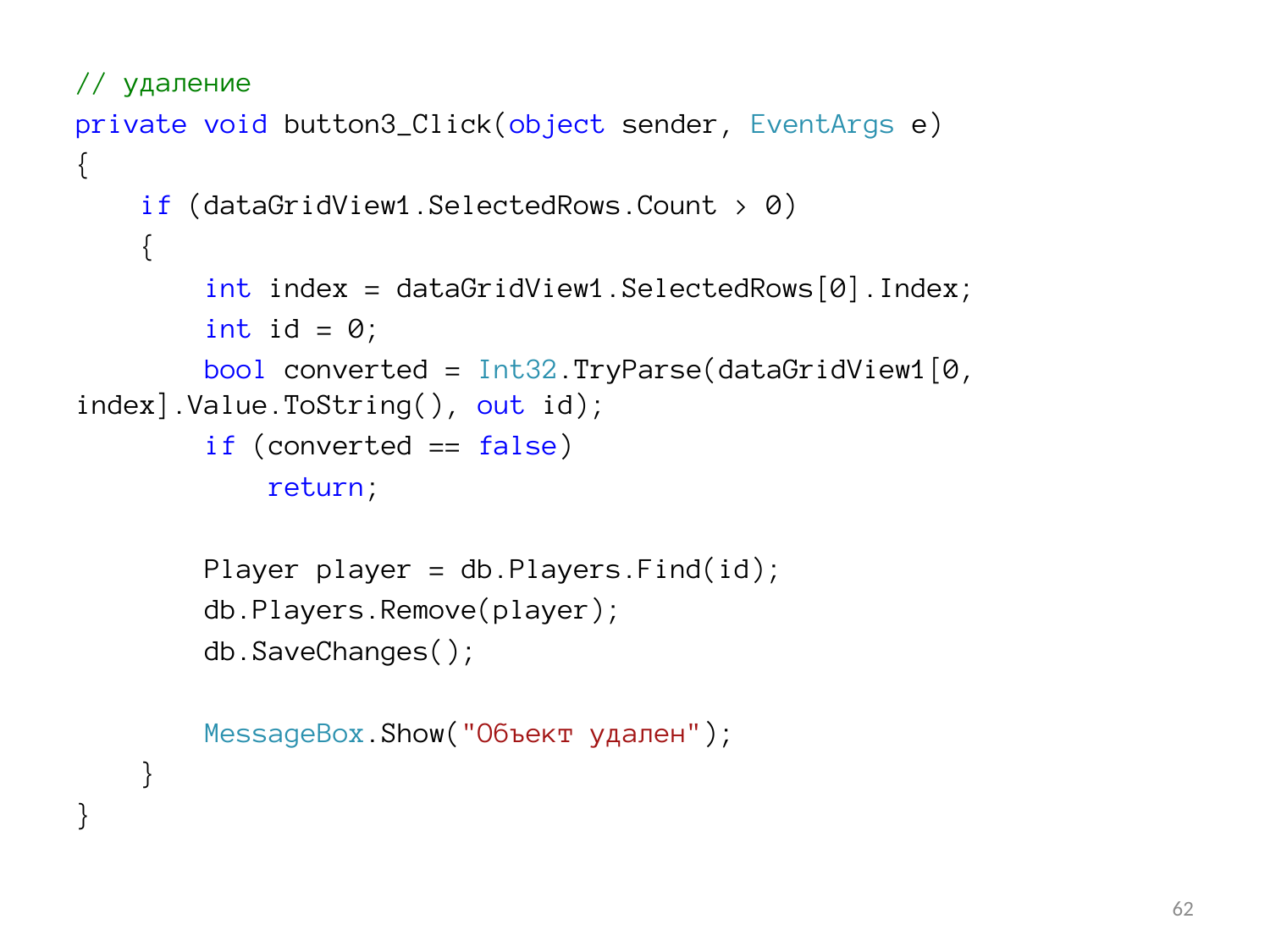

// удаление
private void button3_Click(object sender, EventArgs e)
{
    if (dataGridView1.SelectedRows.Count > 0)
    {
        int index = dataGridView1.SelectedRows[0].Index;
        int id = 0;
        bool converted = Int32.TryParse(dataGridView1[0, index].Value.ToString(), out id);
        if (converted == false)
            return;

        Player player = db.Players.Find(id);
        db.Players.Remove(player);
        db.SaveChanges();

        MessageBox.Show("Объект удален");
    }
}
62